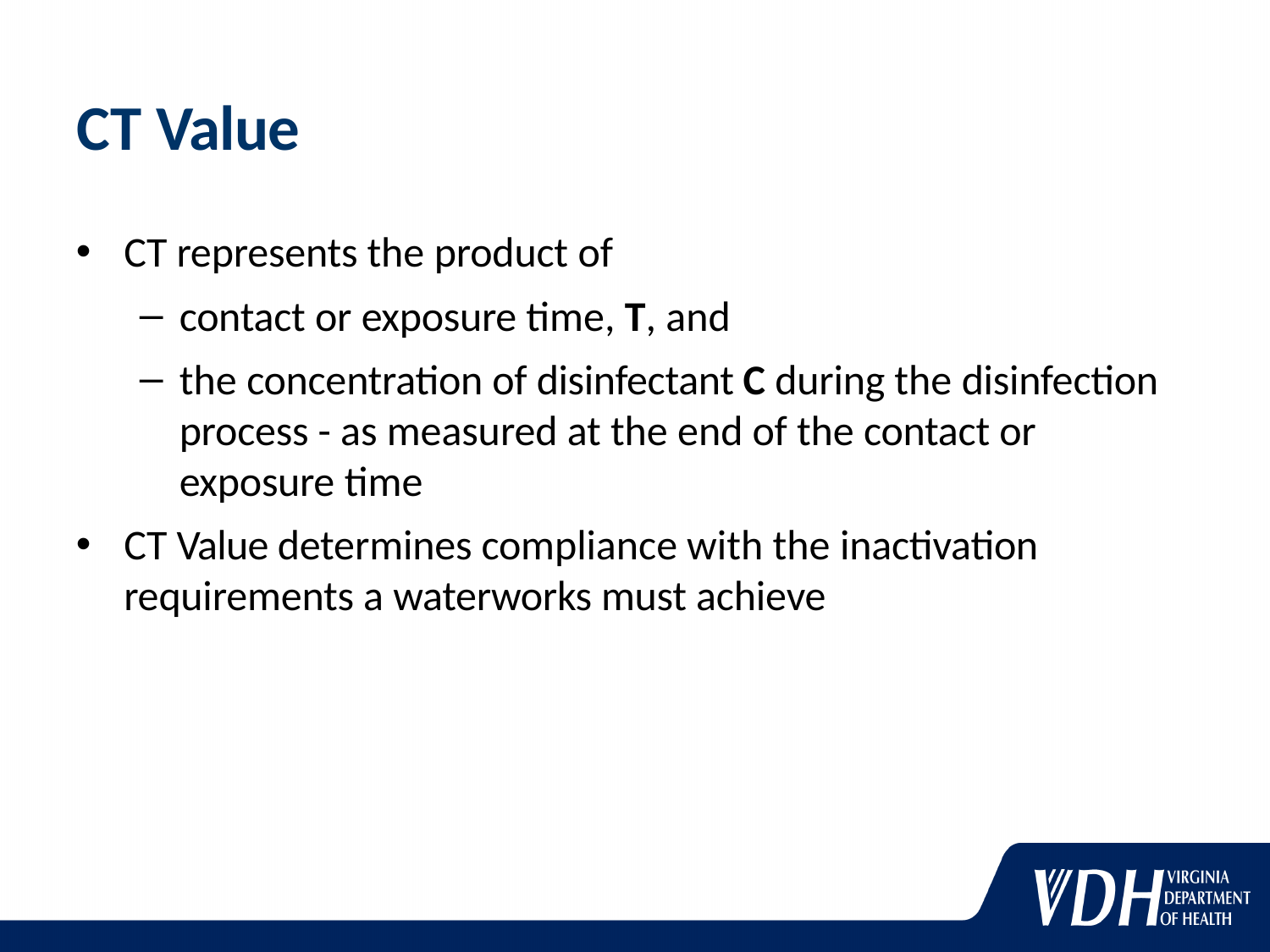

# CT Value
CT represents the product of
contact or exposure time, T, and
the concentration of disinfectant C during the disinfection process - as measured at the end of the contact or exposure time
CT Value determines compliance with the inactivation requirements a waterworks must achieve